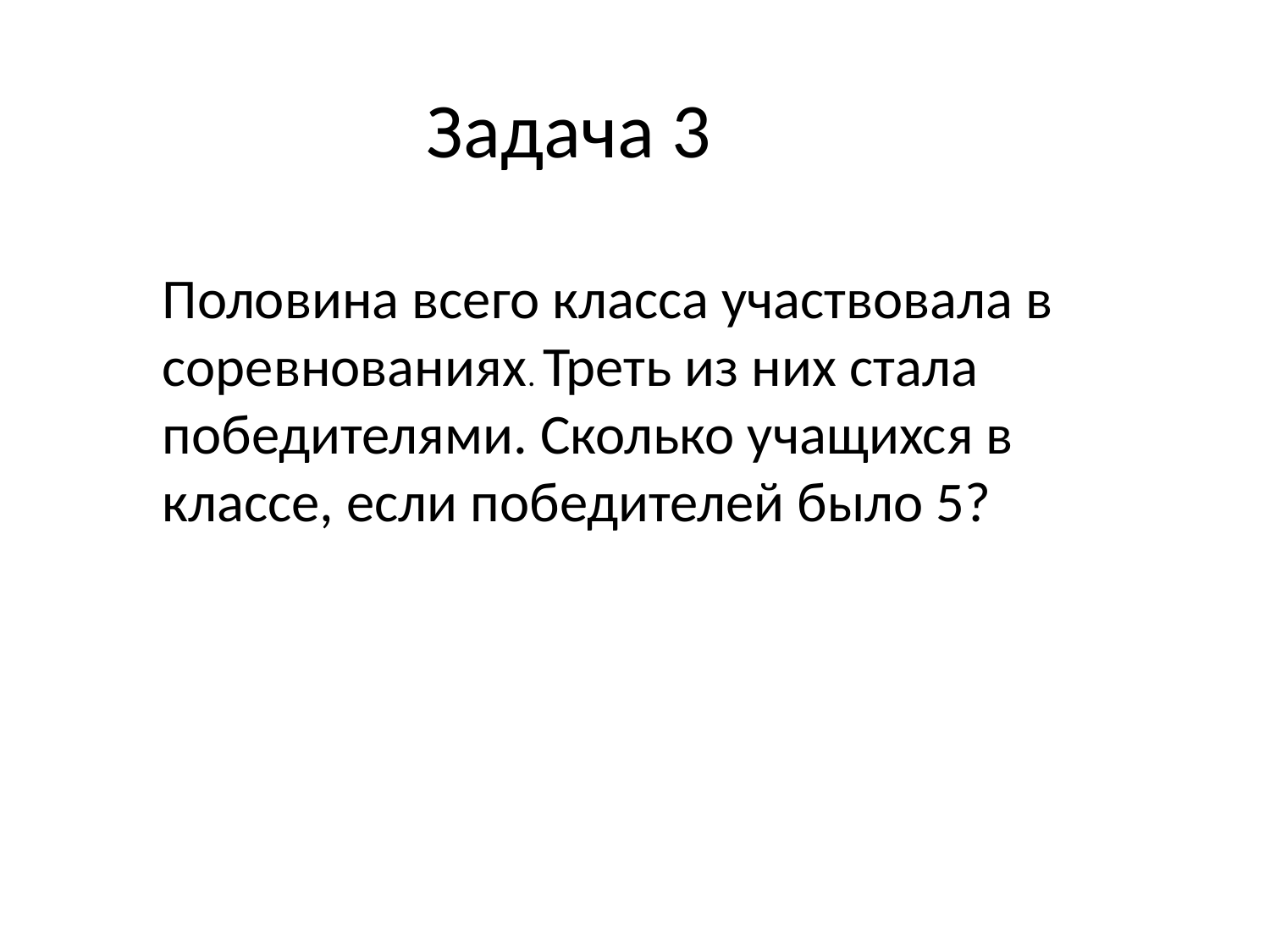

# Задача 3
Половина всего класса участвовала в соревнованиях. Треть из них стала победителями. Сколько учащихся в классе, если победителей было 5?